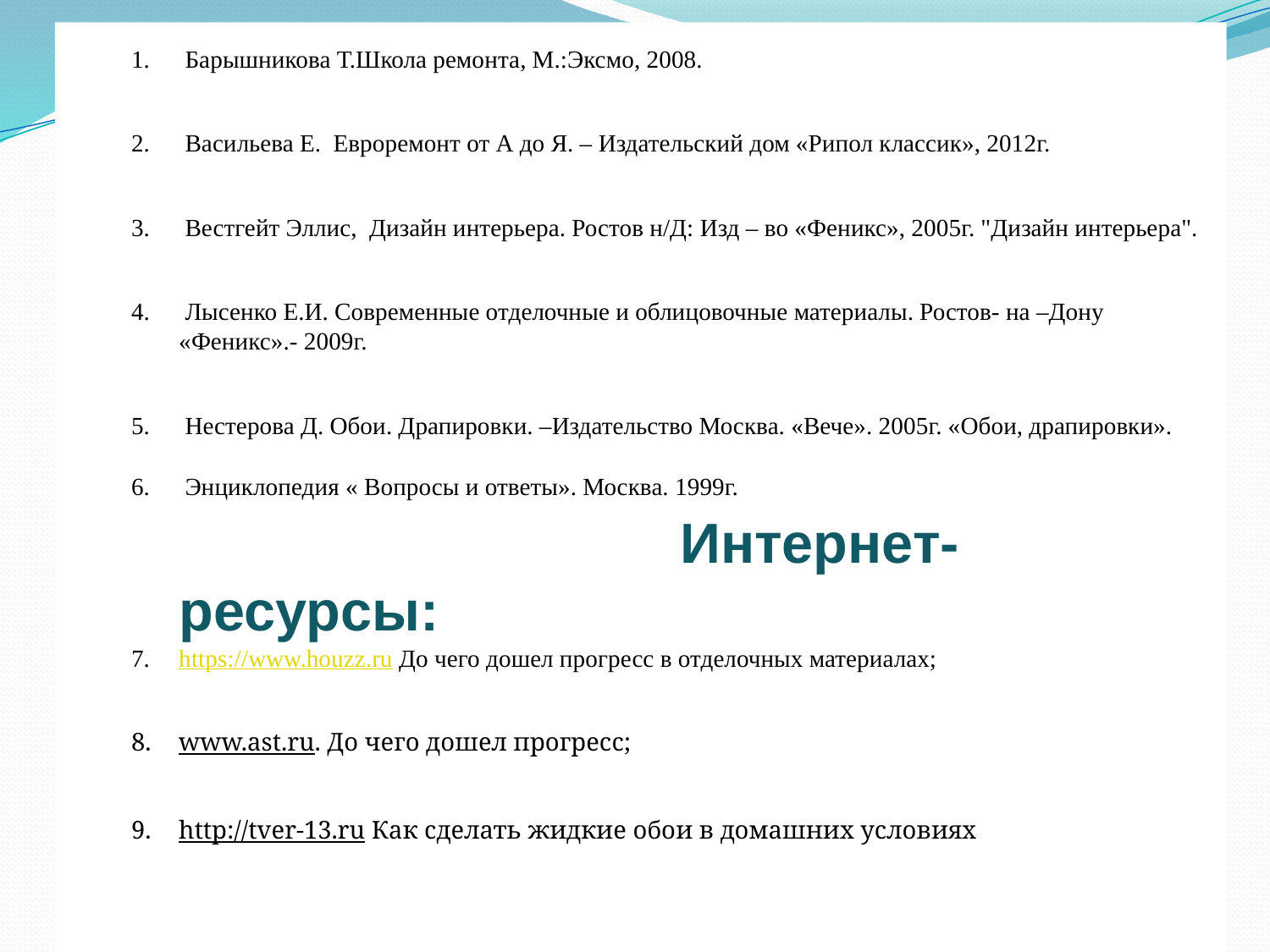

# Список литературы:
 Барышникова Т.Школа ремонта, М.:Эксмо, 2008.

 Васильева Е.  Евроремонт от А до Я. – Издательский дом «Рипол классик», 2012г.

 Вестгейт Эллис,  Дизайн интерьера. Ростов н/Д: Изд – во «Феникс», 2005г. "Дизайн интерьера".

 Лысенко Е.И. Современные отделочные и облицовочные материалы. Ростов- на –Дону «Феникс».- 2009г.

 Нестерова Д. Обои. Драпировки. –Издательство Москва. «Вече». 2005г. «Обои, драпировки».
 Энциклопедия « Вопросы и ответы». Москва. 1999г.                                                               Интернет-ресурсы:
https://www.houzz.ru До чего дошел прогресс в отделочных материалах;

www.ast.ru. До чего дошел прогресс;

http://tver-13.ru Как сделать жидкие обои в домашних условиях